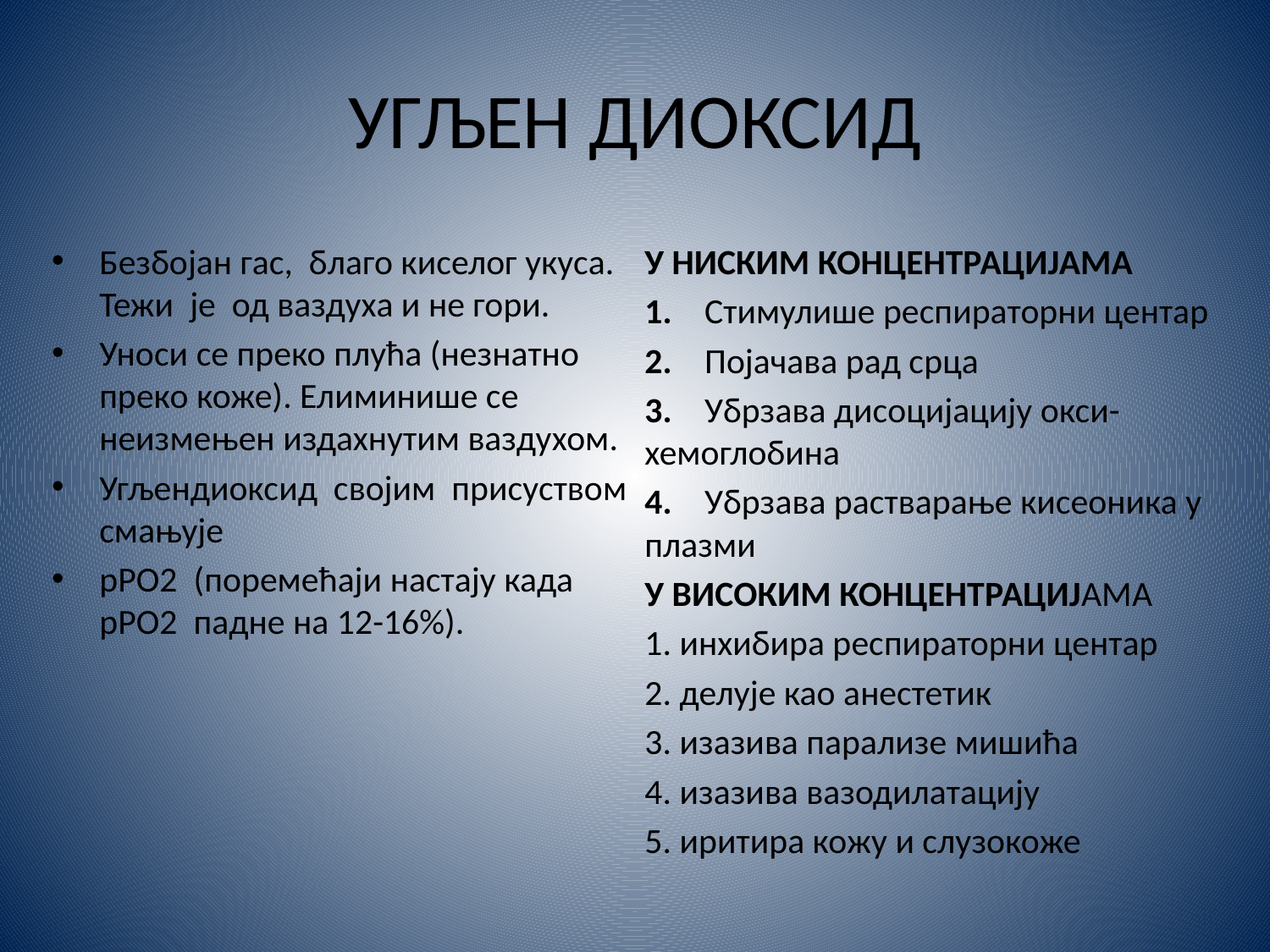

# УГЉЕН ДИОКСИД
Безбојан гас,  благо киселог укуса. Тежи  је  од ваздуха и не гори.
Уноси се преко плућа (незнатно преко коже). Елиминише се неизмењен издахнутим ваздухом.
Угљендиоксид  својим  присуством  смањује
pPО2  (поремећаји настају када pPО2  падне на 12-16%).

У НИСКИМ КОНЦЕНТРАЦИЈАМА
1.    Стимулише респираторни центар
2.    Појачава рад срца
3.    Убрзава дисоцијацију окси-хемоглобина
4.    Убрзава растварање кисеоника у плазми
У ВИСОКИМ КОНЦЕНТРАЦИЈАМА
1. инхибира респираторни центар
2. делује као анестетик
3. изазива парализе мишића
4. изазива вазодилатацију
5. иритира кожу и слузокоже